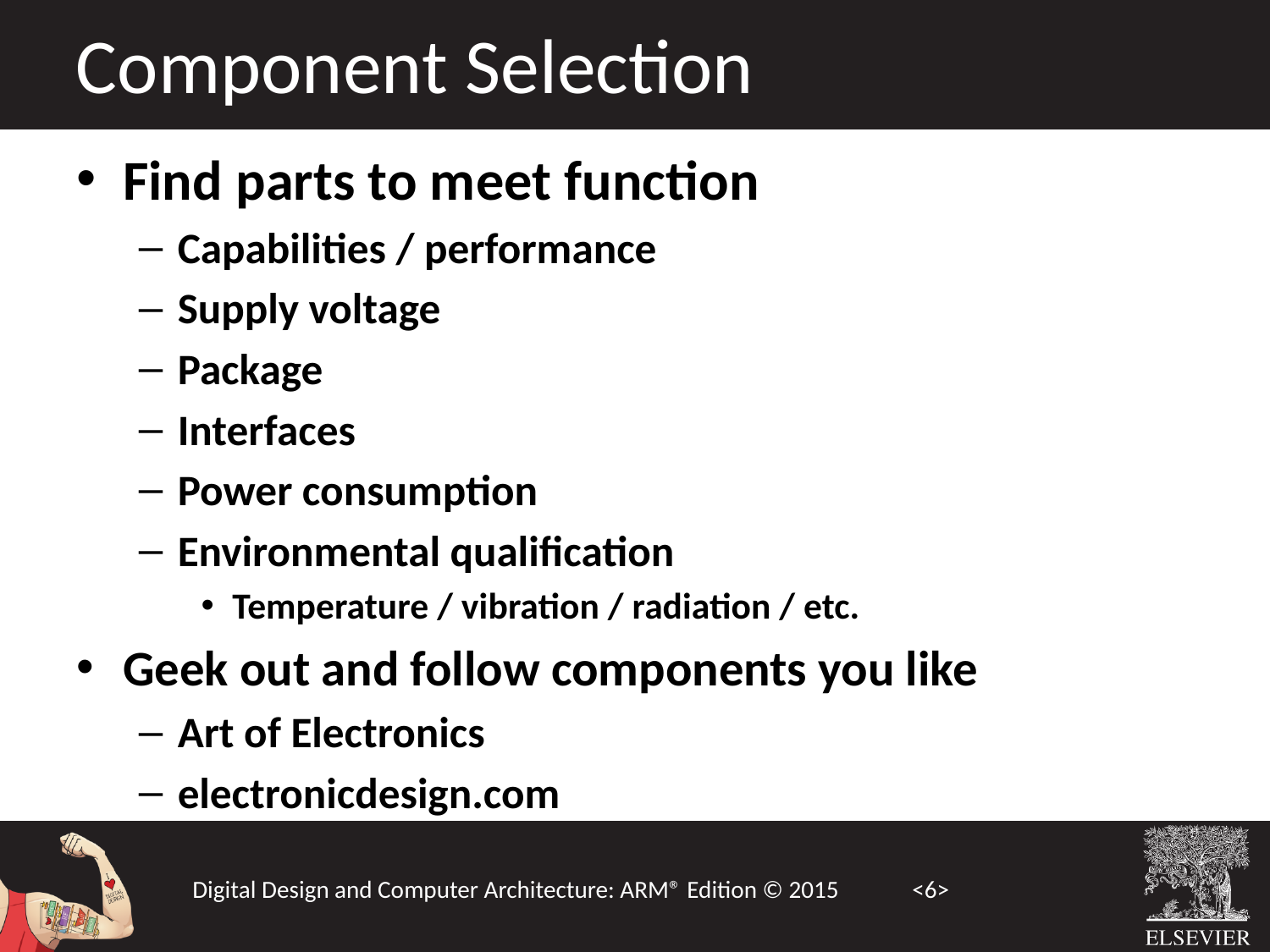

Component Selection
Find parts to meet function
Capabilities / performance
Supply voltage
Package
Interfaces
Power consumption
Environmental qualification
Temperature / vibration / radiation / etc.
Geek out and follow components you like
Art of Electronics
electronicdesign.com